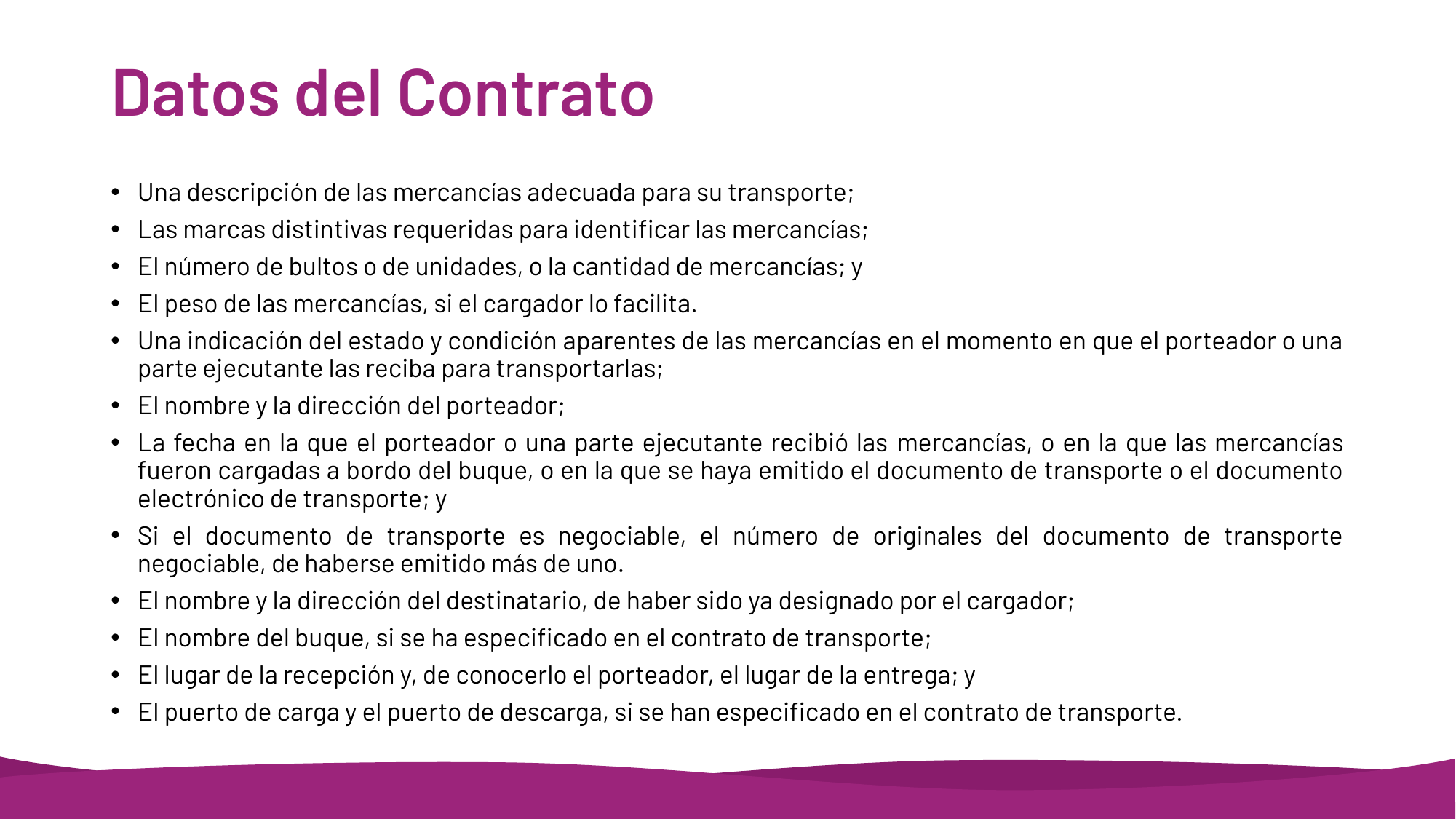

# Datos del Contrato
Una descripción de las mercancías adecuada para su transporte;
Las marcas distintivas requeridas para identificar las mercancías;
El número de bultos o de unidades, o la cantidad de mercancías; y
El peso de las mercancías, si el cargador lo facilita.
Una indicación del estado y condición aparentes de las mercancías en el momento en que el porteador o una parte ejecutante las reciba para transportarlas;
El nombre y la dirección del porteador;
La fecha en la que el porteador o una parte ejecutante recibió las mercancías, o en la que las mercancías fueron cargadas a bordo del buque, o en la que se haya emitido el documento de transporte o el documento electrónico de transporte; y
Si el documento de transporte es negociable, el número de originales del documento de transporte negociable, de haberse emitido más de uno.
El nombre y la dirección del destinatario, de haber sido ya designado por el cargador;
El nombre del buque, si se ha especificado en el contrato de transporte;
El lugar de la recepción y, de conocerlo el porteador, el lugar de la entrega; y
El puerto de carga y el puerto de descarga, si se han especificado en el contrato de transporte.